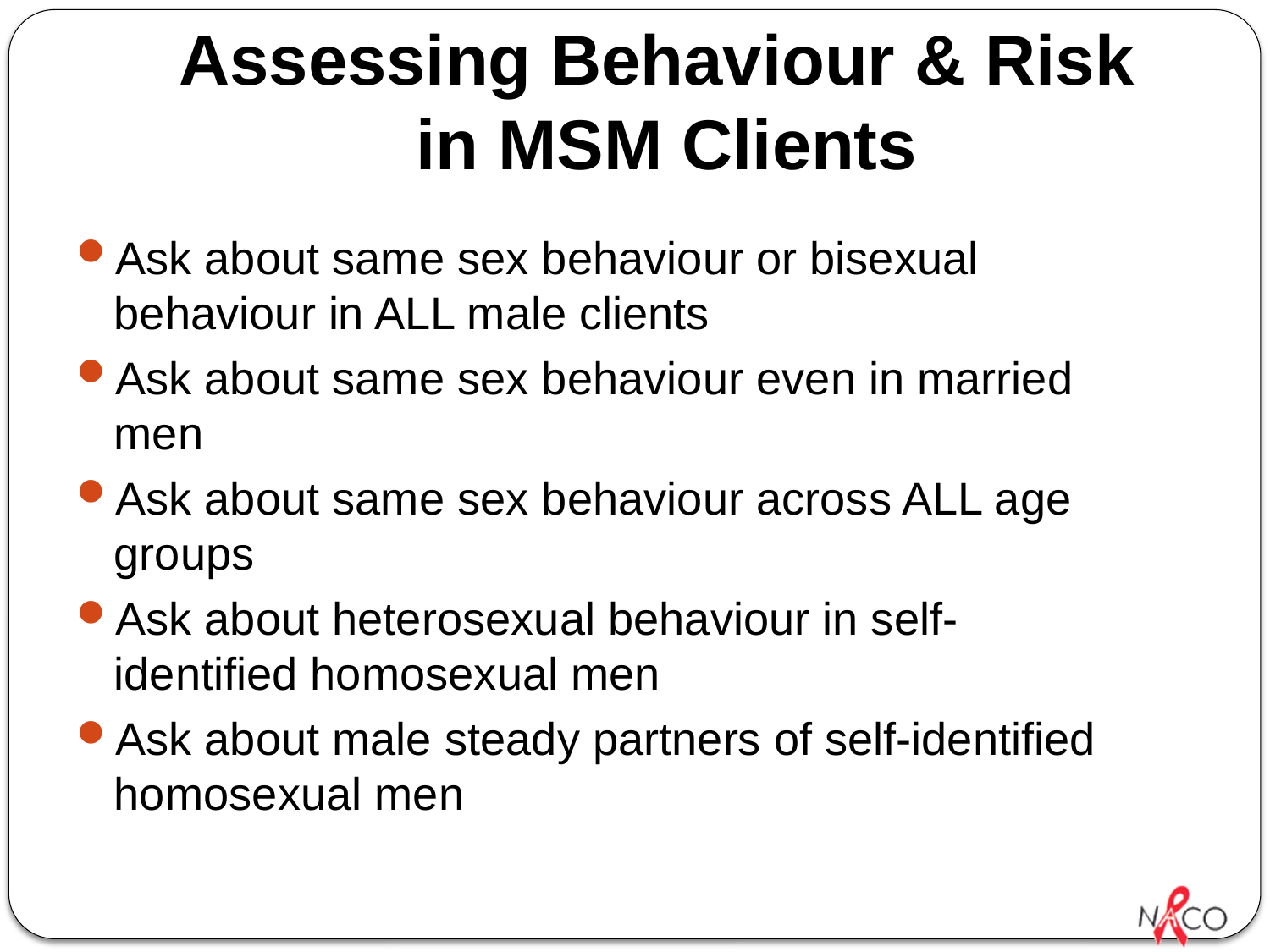

# Assessing Behaviour & Risk in MSM Clients
Ask about same sex behaviour or bisexual behaviour in ALL male clients
Ask about same sex behaviour even in married men
Ask about same sex behaviour across ALL age groups
Ask about heterosexual behaviour in self-identified homosexual men
Ask about male steady partners of self-identified homosexual men